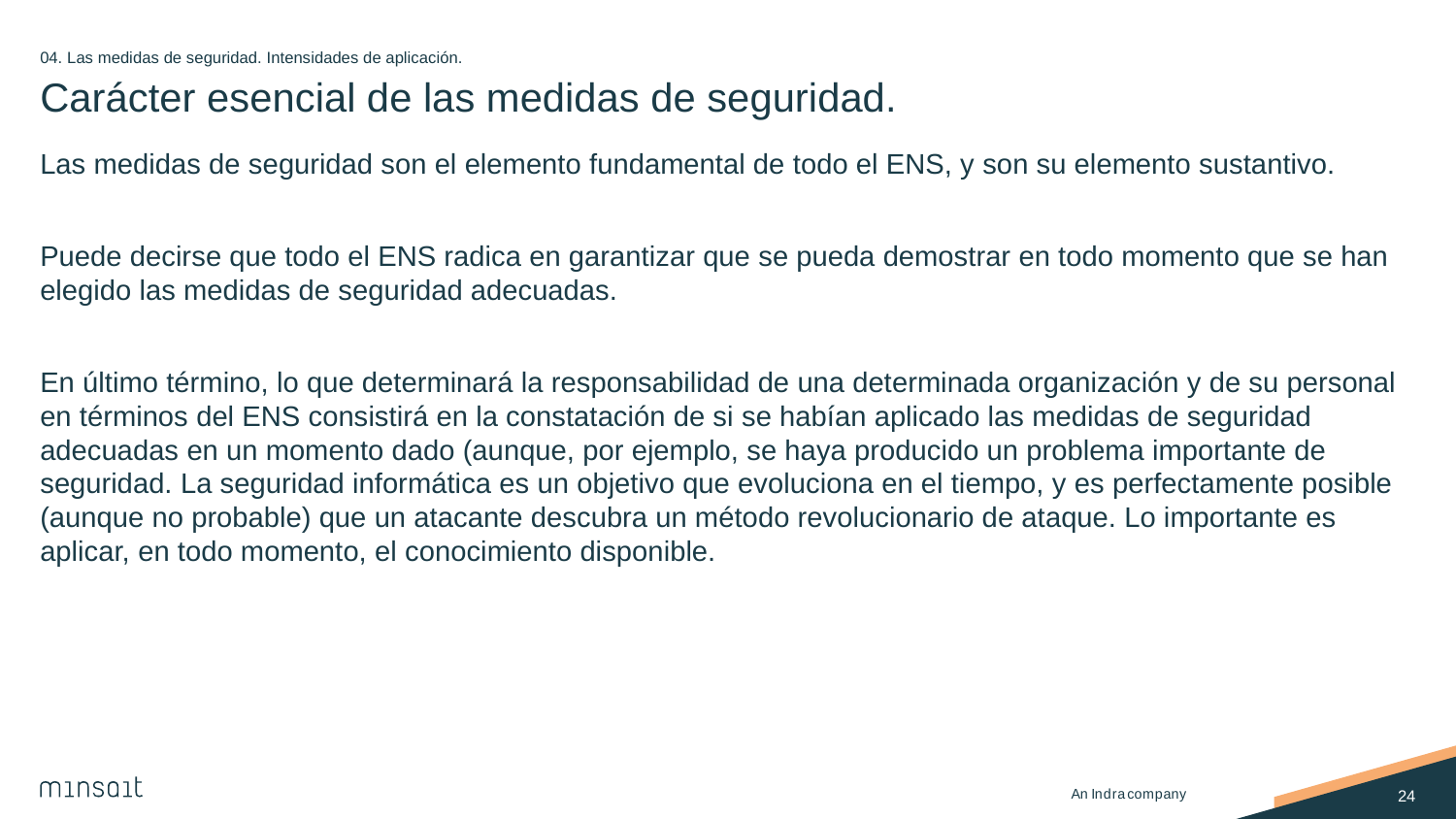

04. Las medidas de seguridad. Intensidades de aplicación.
# Carácter esencial de las medidas de seguridad.
Las medidas de seguridad son el elemento fundamental de todo el ENS, y son su elemento sustantivo.

Puede decirse que todo el ENS radica en garantizar que se pueda demostrar en todo momento que se han elegido las medidas de seguridad adecuadas.

En último término, lo que determinará la responsabilidad de una determinada organización y de su personal en términos del ENS consistirá en la constatación de si se habían aplicado las medidas de seguridad adecuadas en un momento dado (aunque, por ejemplo, se haya producido un problema importante de seguridad. La seguridad informática es un objetivo que evoluciona en el tiempo, y es perfectamente posible (aunque no probable) que un atacante descubra un método revolucionario de ataque. Lo importante es aplicar, en todo momento, el conocimiento disponible.